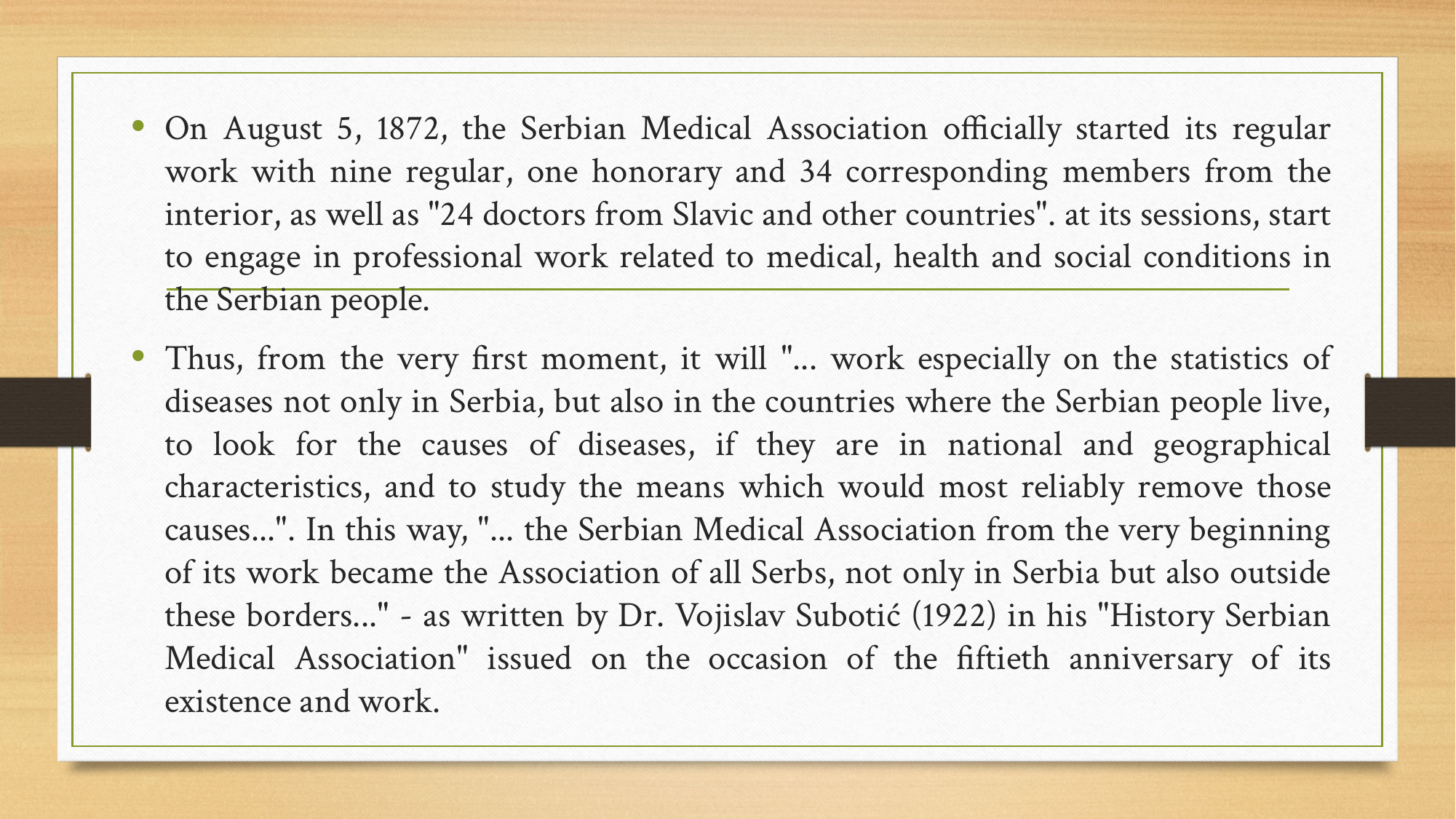

On August 5, 1872, the Serbian Medical Association officially started its regular work with nine regular, one honorary and 34 corresponding members from the interior, as well as "24 doctors from Slavic and other countries". at its sessions, start to engage in professional work related to medical, health and social conditions in the Serbian people.
Thus, from the very first moment, it will "... work especially on the statistics of diseases not only in Serbia, but also in the countries where the Serbian people live, to look for the causes of diseases, if they are in national and geographical characteristics, and to study the means which would most reliably remove those causes...". In this way, "... the Serbian Medical Association from the very beginning of its work became the Association of all Serbs, not only in Serbia but also outside these borders..." - as written by Dr. Vojislav Subotić (1922) in his "History Serbian Medical Association" issued on the occasion of the fiftieth anniversary of its existence and work.